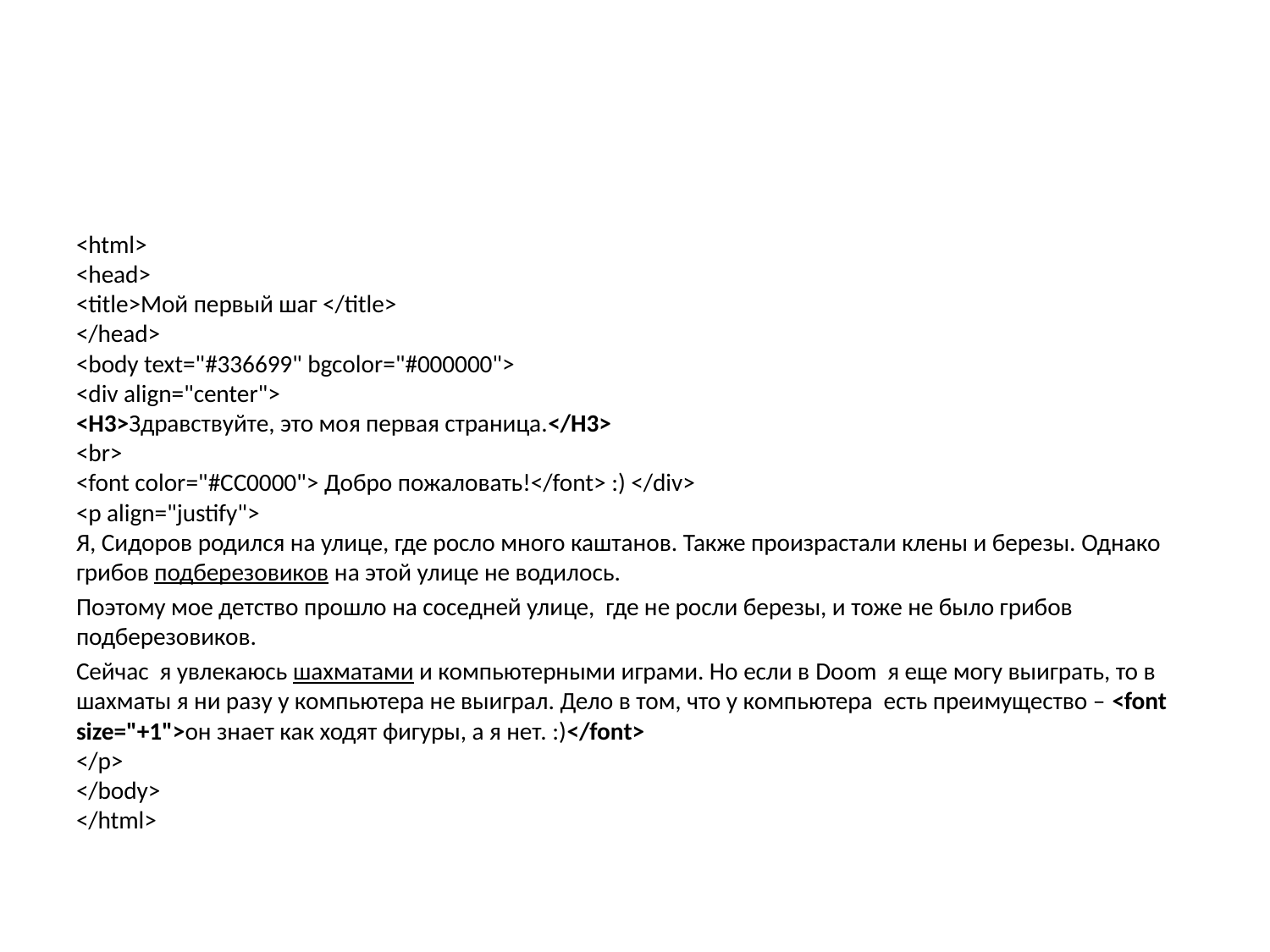

#
<html>
<head>
<title>Мой первый шаг </title>
</head>
<body text="#336699" bgcolor="#000000">
<div align="center">
<H3>Здравствуйте, это моя первая страница.</H3>
<br>
<font color="#CC0000"> Добро пожаловать!</font> :) </div>
<p align="justify">
Я, Сидоров родился на улице, где росло много каштанов. Также произрастали клены и березы. Однако грибов подберезовиков на этой улице не водилось.
Поэтому мое детство прошло на соседней улице,  где не росли березы, и тоже не было грибов подберезовиков.
Сейчас  я увлекаюсь шахматами и компьютерными играми. Но если в Doom  я еще могу выиграть, то в шахматы я ни разу у компьютера не выиграл. Дело в том, что у компьютера  есть преимущество – <font size="+1">он знает как ходят фигуры, а я нет. :)</font>
</p> 
</body>
</html>